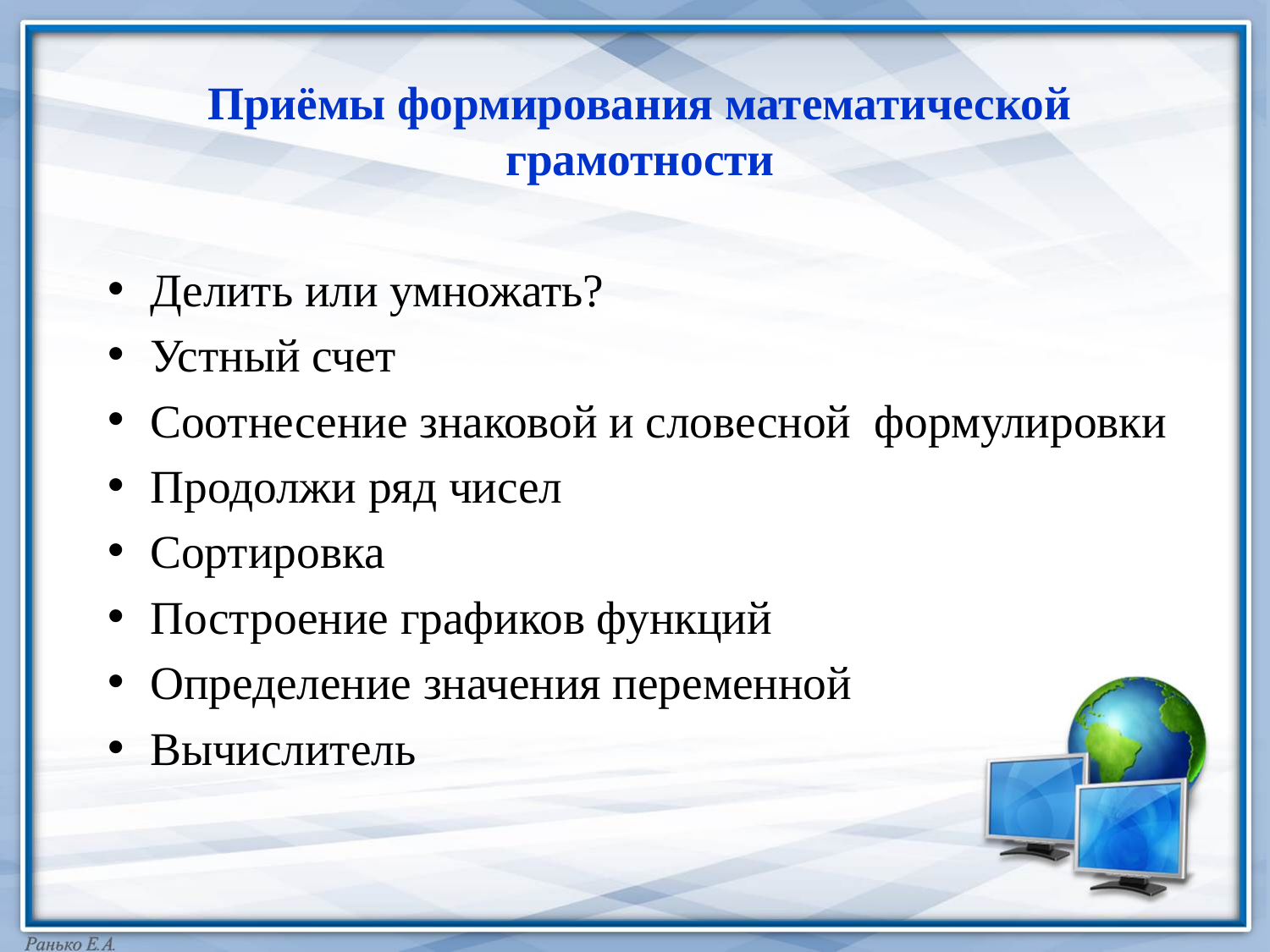

Приёмы формирования математической грамотности

Делить или умножать?
Устный счет
Соотнесение знаковой и словесной  формулировки
Продолжи ряд чисел
Сортировка
Построение графиков функций
Определение значения переменной
Вычислитель